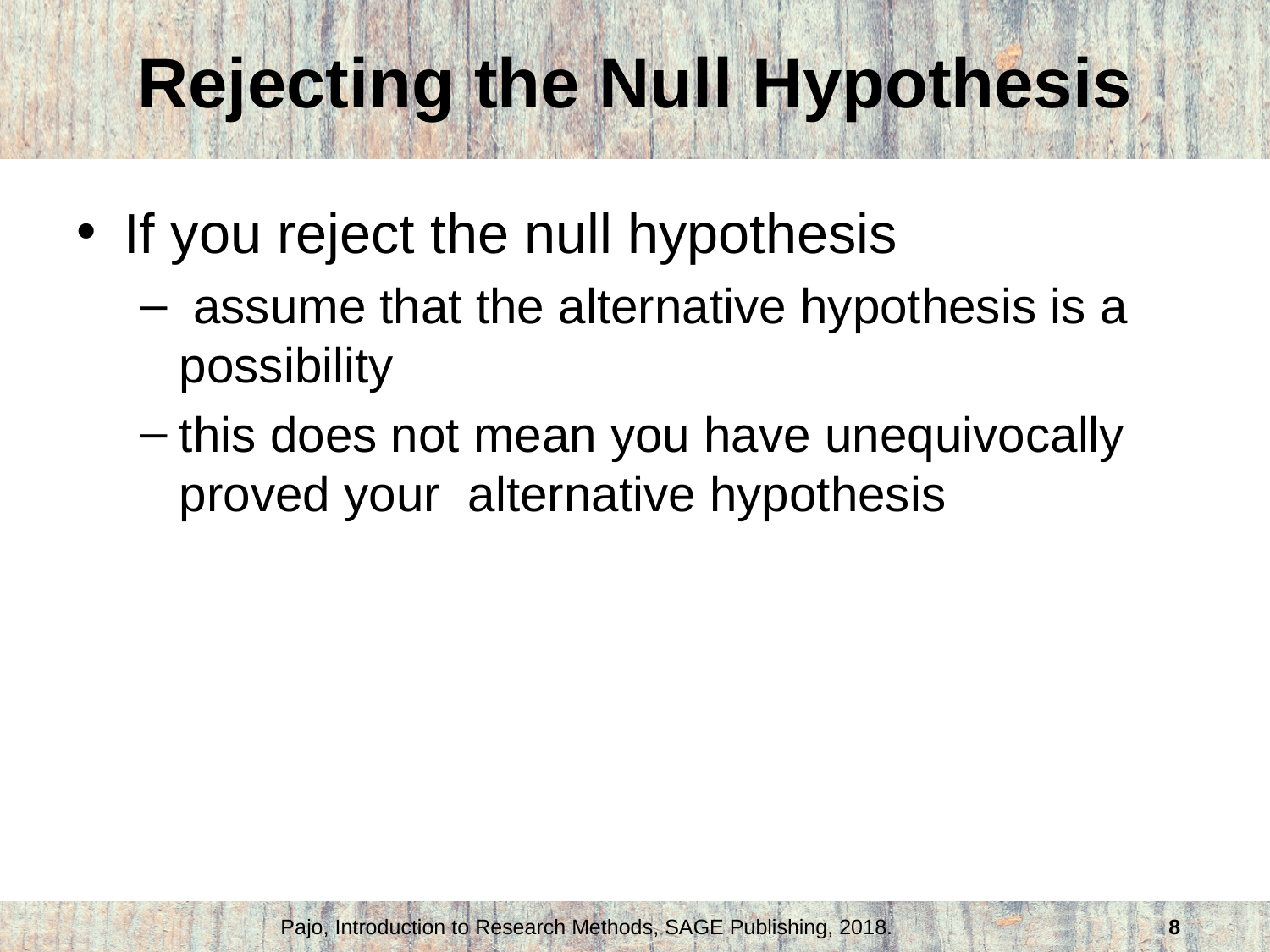

# Rejecting the Null Hypothesis
If you reject the null hypothesis
 assume that the alternative hypothesis is a possibility
this does not mean you have unequivocally proved your  alternative hypothesis
Pajo, Introduction to Research Methods, SAGE Publishing, 2018.
8